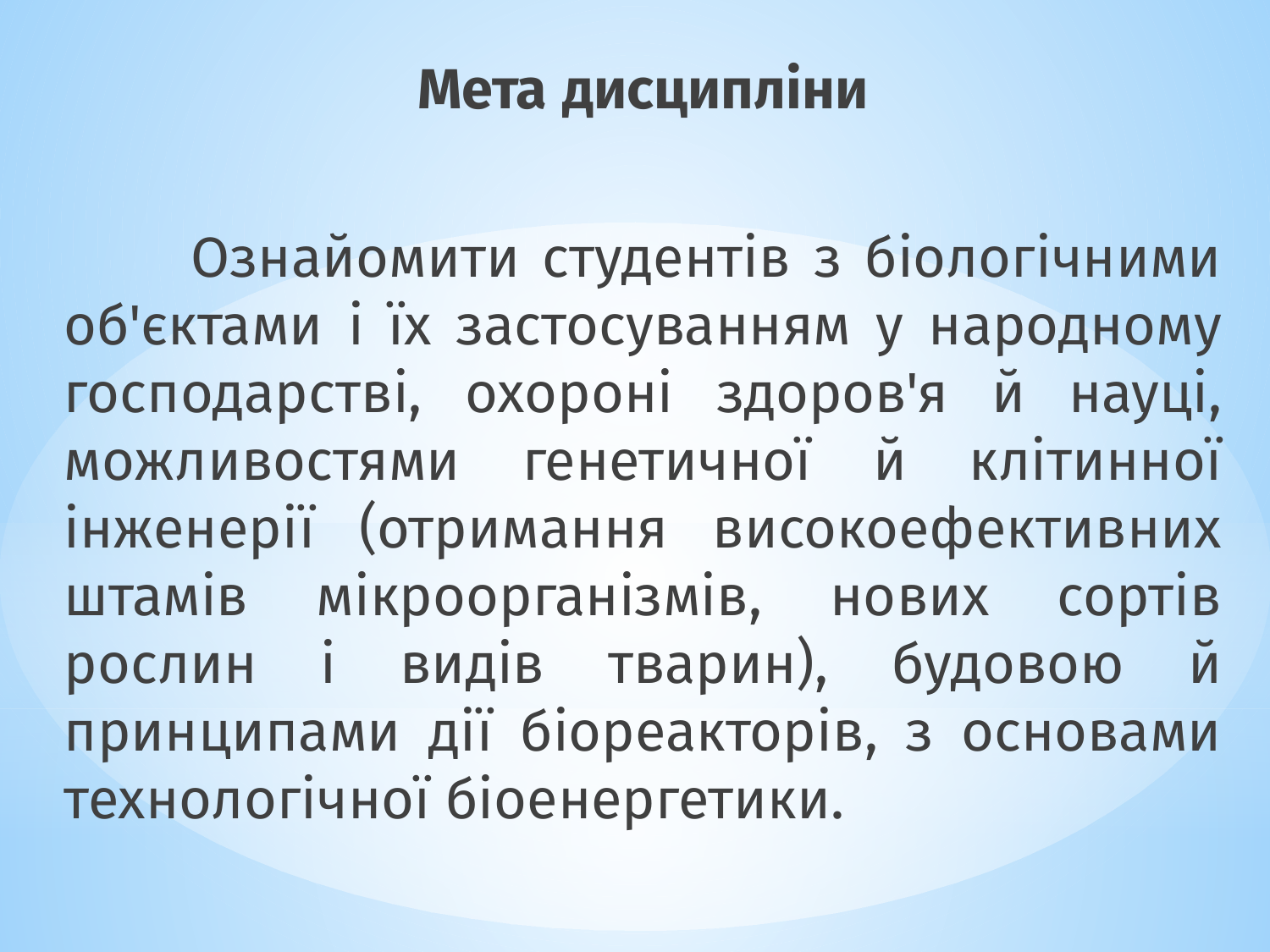

Мета дисципліни

	Ознайомити студентів з біологічними об'єктами і їх застосуванням у народному господарстві, охороні здоров'я й науці, можливостями генетичної й клітинної інженерії (отримання високоефективних штамів мікроорганізмів, нових сортів рослин і видів тварин), будовою й принципами дії біореакторів, з основами технологічної біоенергетики.